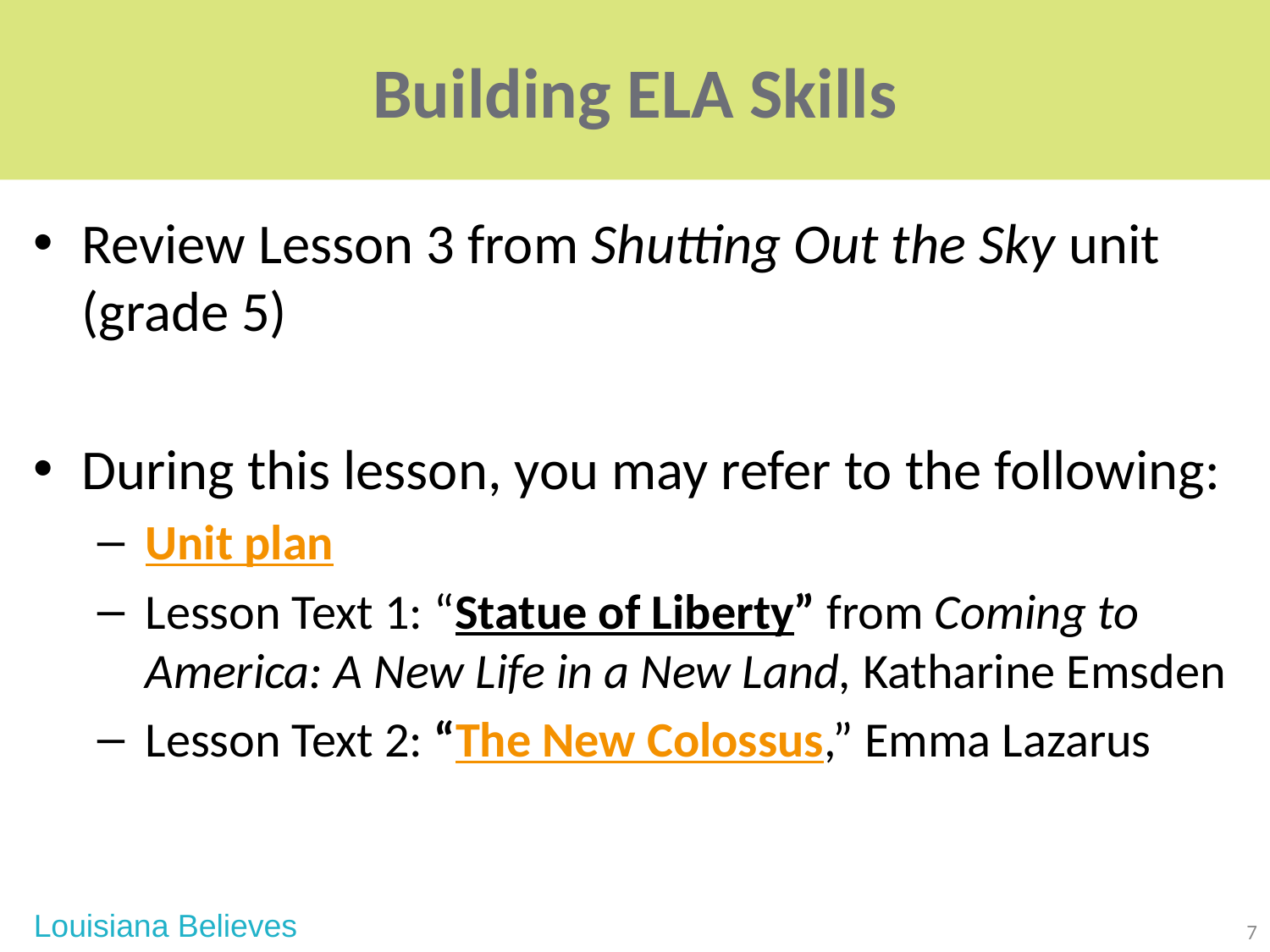

# Building ELA Skills
Review Lesson 3 from Shutting Out the Sky unit (grade 5)

During this lesson, you may refer to the following:
Unit plan
Lesson Text 1: “Statue of Liberty” from Coming to America: A New Life in a New Land, Katharine Emsden
Lesson Text 2: “The New Colossus,” Emma Lazarus

Louisiana Believes
7